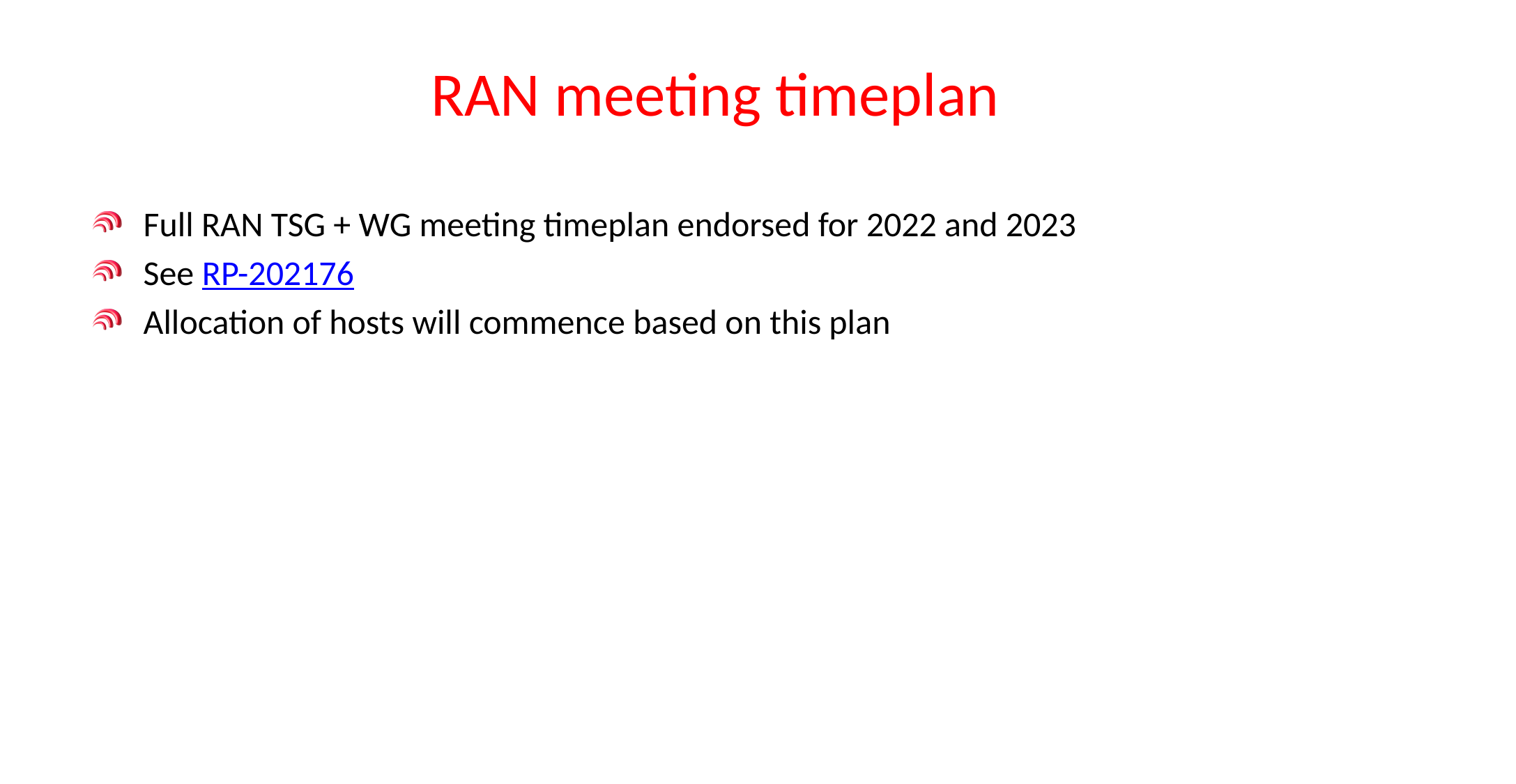

# RAN meeting timeplan

Full RAN TSG + WG meeting timeplan endorsed for 2022 and 2023
See RP-202176
Allocation of hosts will commence based on this plan